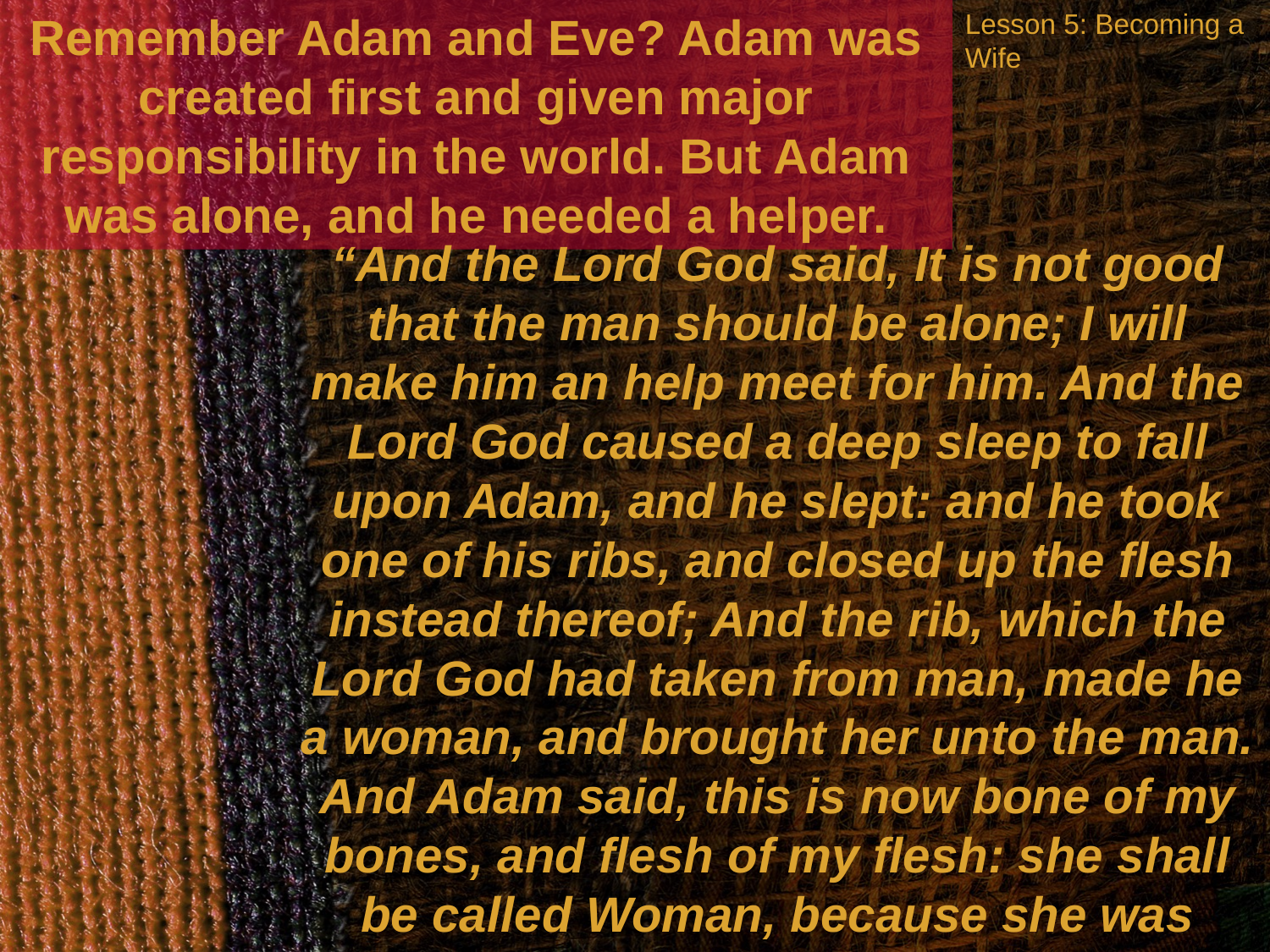

Remember Adam and Eve? Adam was created first and given major responsibility in the world. But Adam was alone, and he needed a helper.
Lesson 5: Becoming a Wife
“And the Lord God said, It is not good that the man should be alone; I will make him an help meet for him. And the Lord God caused a deep sleep to fall upon Adam, and he slept: and he took one of his ribs, and closed up the flesh instead thereof; And the rib, which the Lord God had taken from man, made he a woman, and brought her unto the man. And Adam said, this is now bone of my bones, and flesh of my flesh: she shall be called Woman, because she was taken out of Man” (Genesis 2:18, 21-23).